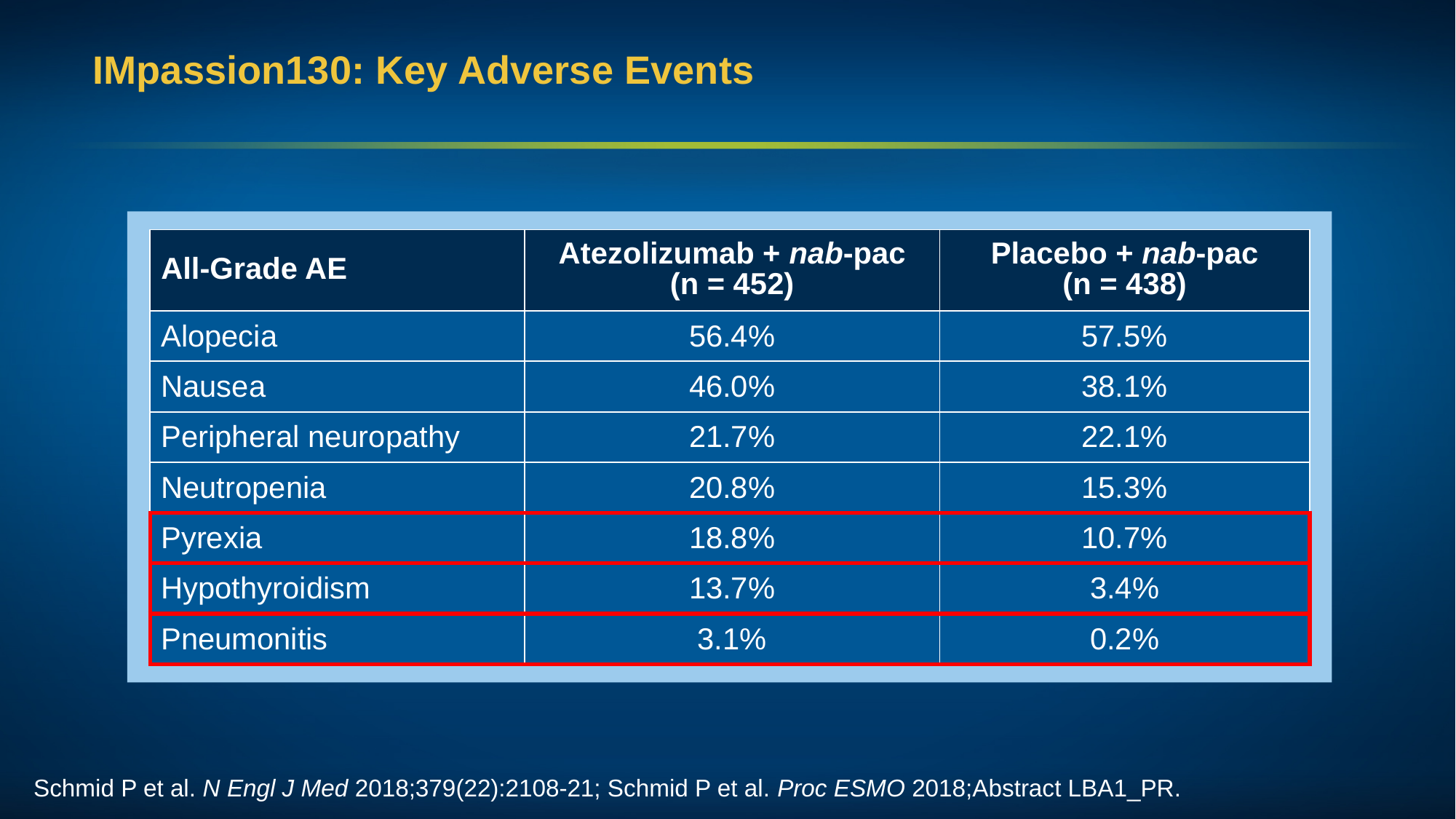

# IMpassion130: Key Adverse Events
ç
| All-Grade AE | Atezolizumab + nab-pac (n = 452) | Placebo + nab-pac (n = 438) |
| --- | --- | --- |
| Alopecia | 56.4% | 57.5% |
| Nausea | 46.0% | 38.1% |
| Peripheral neuropathy | 21.7% | 22.1% |
| Neutropenia | 20.8% | 15.3% |
| Pyrexia | 18.8% | 10.7% |
| Hypothyroidism | 13.7% | 3.4% |
| Pneumonitis | 3.1% | 0.2% |
Schmid P et al. N Engl J Med 2018;379(22):2108-21; Schmid P et al. Proc ESMO 2018;Abstract LBA1_PR.